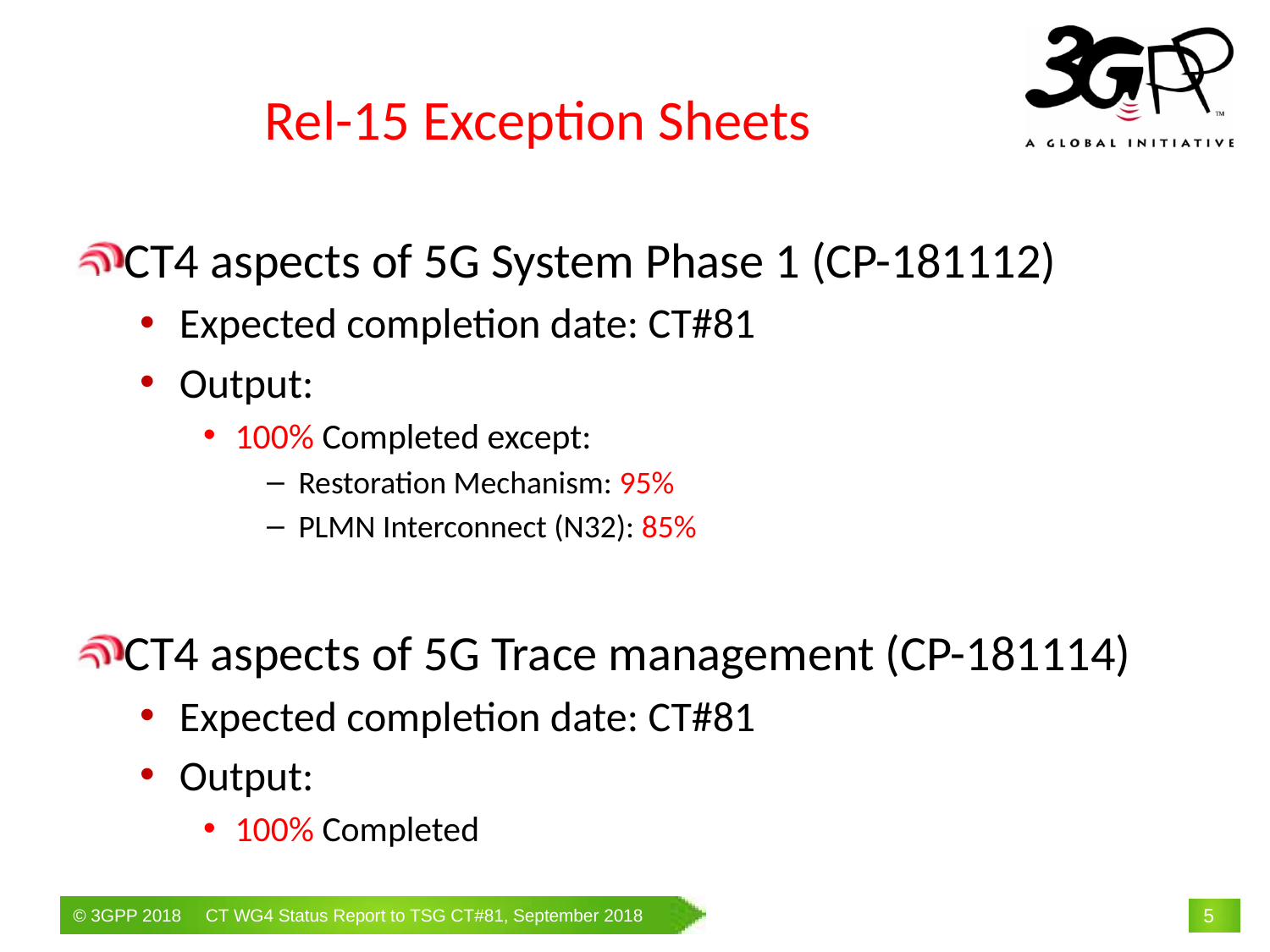

# Rel-15 Exception Sheets
CT4 aspects of 5G System Phase 1 (CP-181112)
Expected completion date: CT#81
Output:
100% Completed except:
Restoration Mechanism: 95%
PLMN Interconnect (N32): 85%

CT4 aspects of 5G Trace management (CP-181114)
Expected completion date: CT#81
Output:
100% Completed